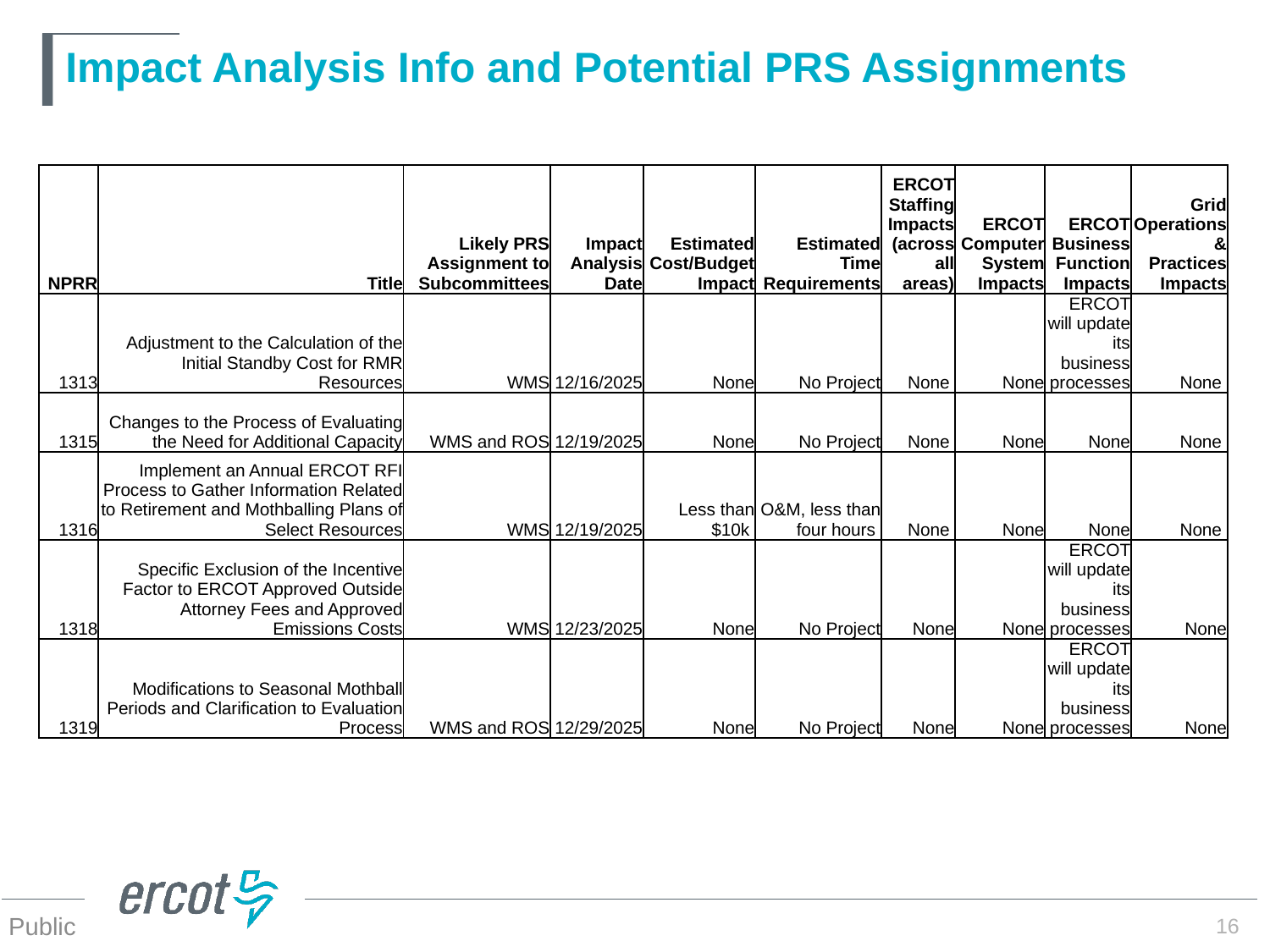

# Impact Analysis Info and Potential PRS Assignments
| NPRR | Title | Likely PRS Assignment to Subcommittees | Impact Analysis Date | Estimated Cost/Budget Impact | Estimated Time Requirements | ERCOT Staffing Impacts (across all areas) | ERCOT Computer System Impacts | ERCOT Business Function Impacts | Grid Operations & Practices Impacts |
| --- | --- | --- | --- | --- | --- | --- | --- | --- | --- |
| 1313 | Adjustment to the Calculation of the Initial Standby Cost for RMR Resources | WMS | 12/16/2025 | None | No Project | None | None | ERCOT will update its business processes | None |
| 1315 | Changes to the Process of Evaluating the Need for Additional Capacity | WMS and ROS | 12/19/2025 | None | No Project | None | None | None | None |
| 1316 | Implement an Annual ERCOT RFI Process to Gather Information Related to Retirement and Mothballing Plans of Select Resources | WMS | 12/19/2025 | Less than $10k | O&M, less than four hours | None | None | None | None |
| 1318 | Specific Exclusion of the Incentive Factor to ERCOT Approved Outside Attorney Fees and Approved Emissions Costs | WMS | 12/23/2025 | None | No Project | None | None | ERCOT will update its business processes | None |
| 1319 | Modifications to Seasonal Mothball Periods and Clarification to Evaluation Process | WMS and ROS | 12/29/2025 | None | No Project | None | None | ERCOT will update its business processes | None |
16